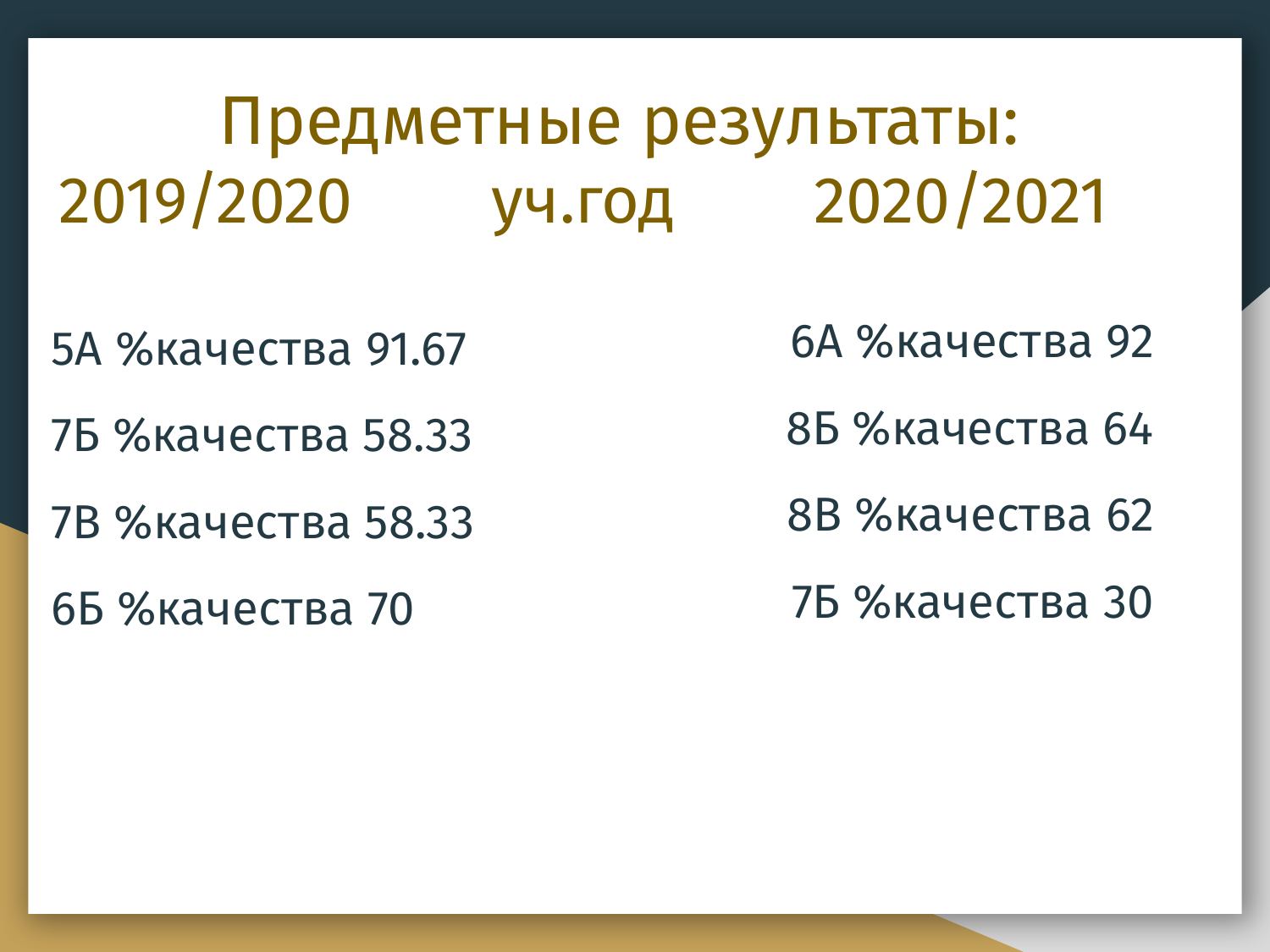

# Предметные результаты:
2019/2020        уч.год        2020/2021
6А %качества 92
8Б %качества 64
8В %качества 62
7Б %качества 30
5А %качества 91.67
7Б %качества 58.33
7В %качества 58.33
6Б %качества 70